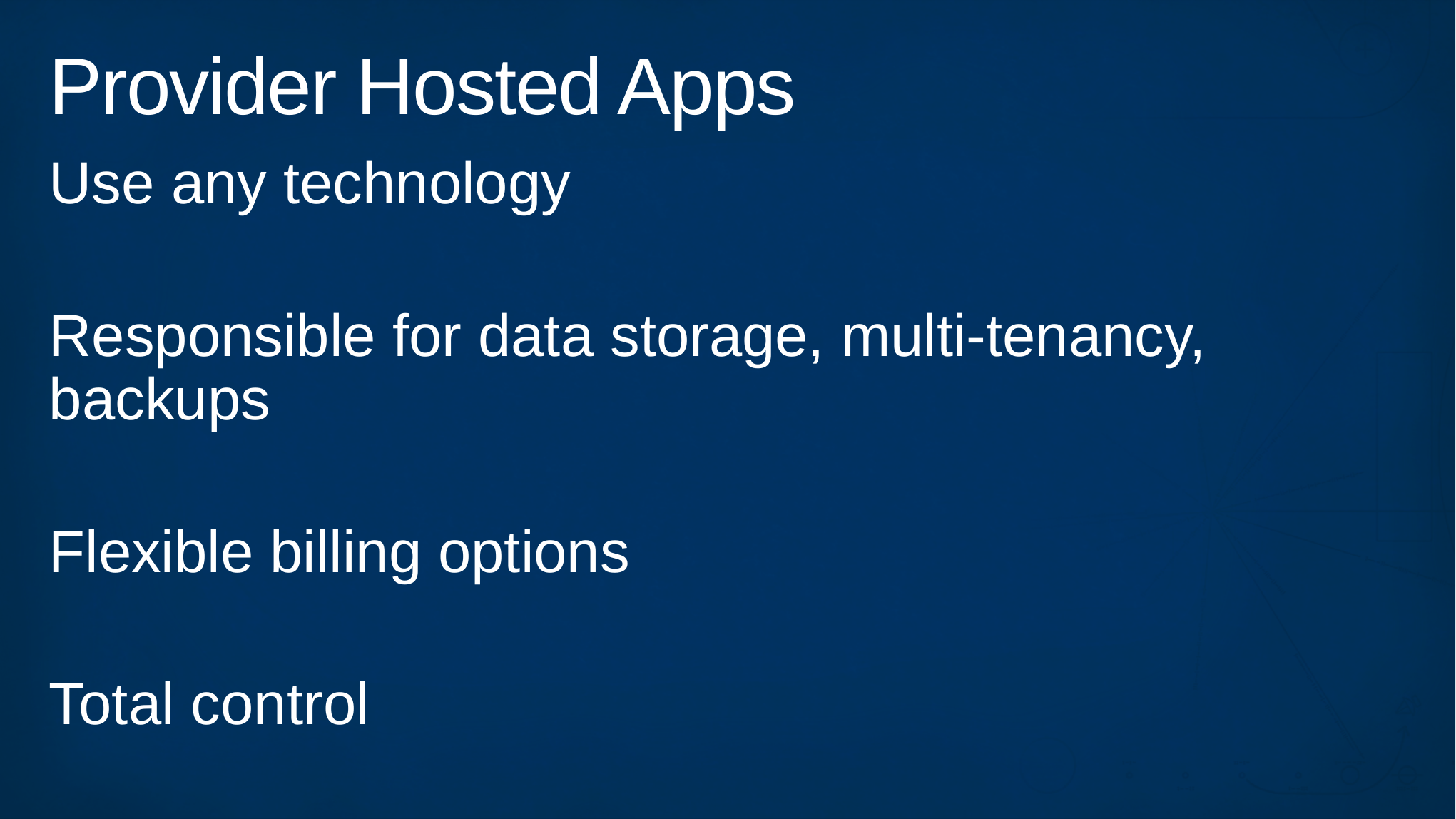

# Provider Hosted Apps
Use any technology

Responsible for data storage, multi-tenancy, backups

Flexible billing options

Total control